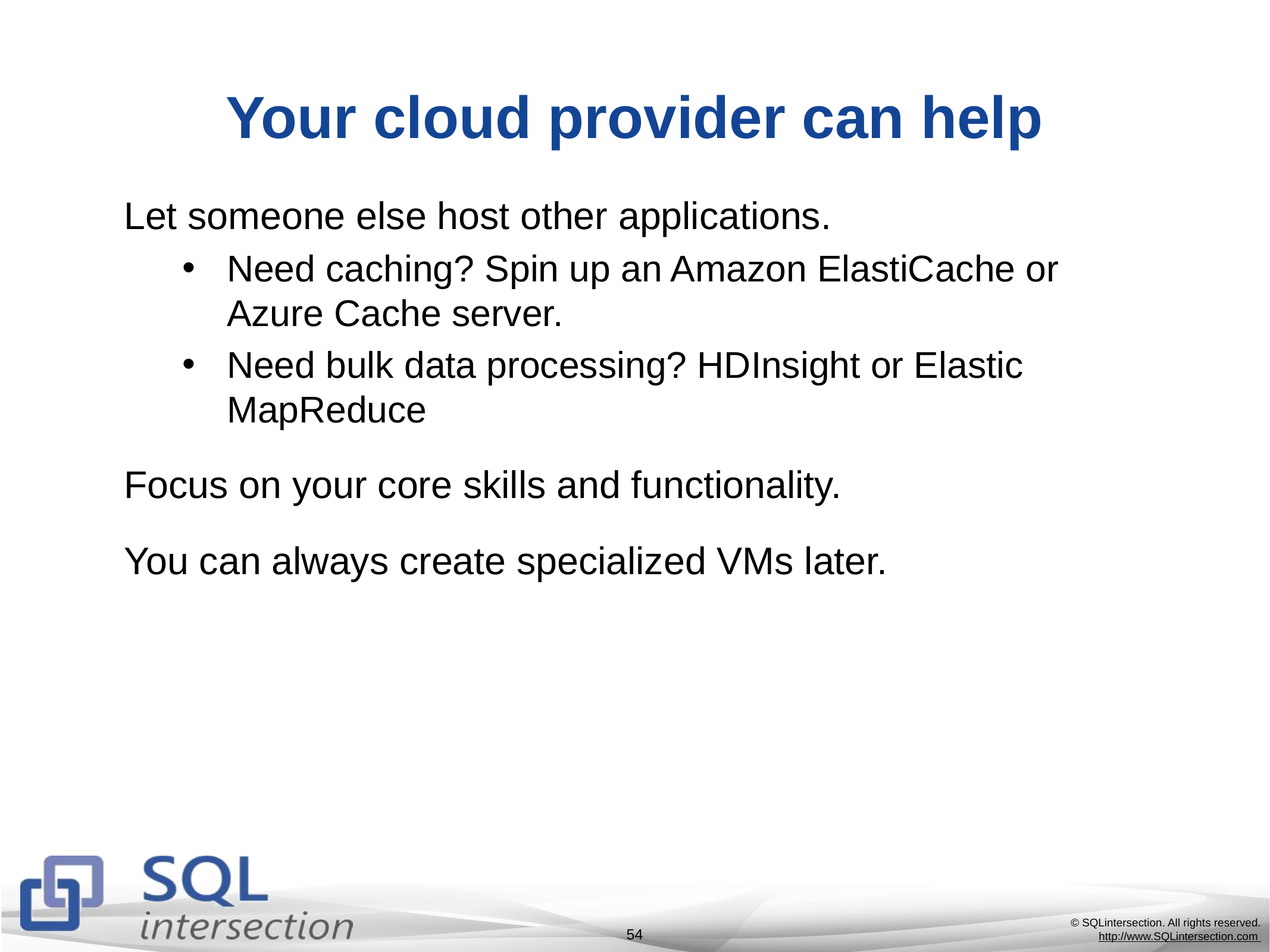

# Your cloud provider can help
Let someone else host other applications.
Need caching? Spin up an Amazon ElastiCache or Azure Cache server.
Need bulk data processing? HDInsight or Elastic MapReduce
Focus on your core skills and functionality.
You can always create specialized VMs later.